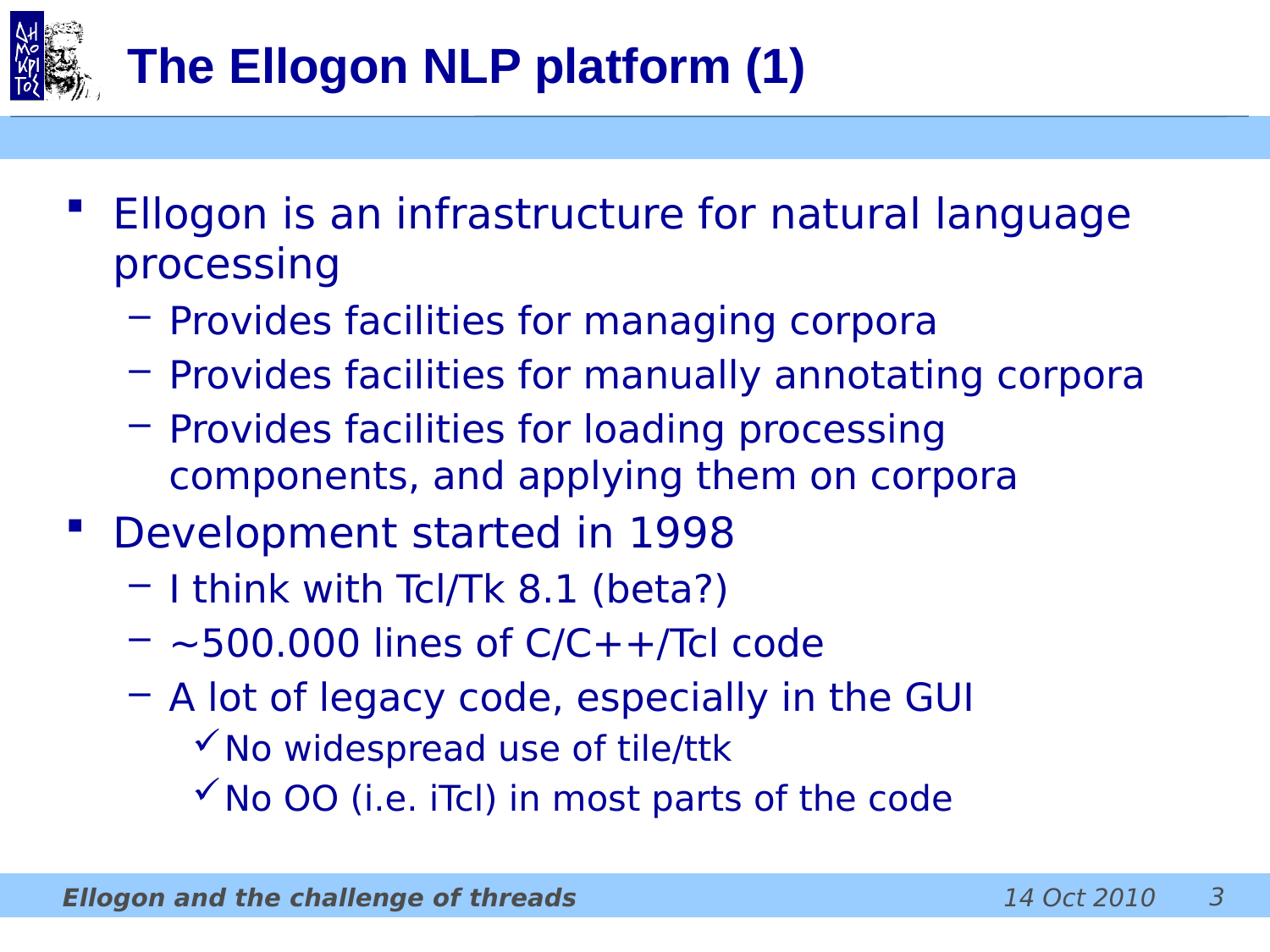

# The Ellogon NLP platform (1)
Ellogon is an infrastructure for natural language processing
Provides facilities for managing corpora
Provides facilities for manually annotating corpora
Provides facilities for loading processing components, and applying them on corpora
Development started in 1998
I think with Tcl/Tk 8.1 (beta?)
~500.000 lines of C/C++/Tcl code
A lot of legacy code, especially in the GUI
No widespread use of tile/ttk
No OO (i.e. iTcl) in most parts of the code

3
Ellogon and the challenge of threads
14 Oct 2010